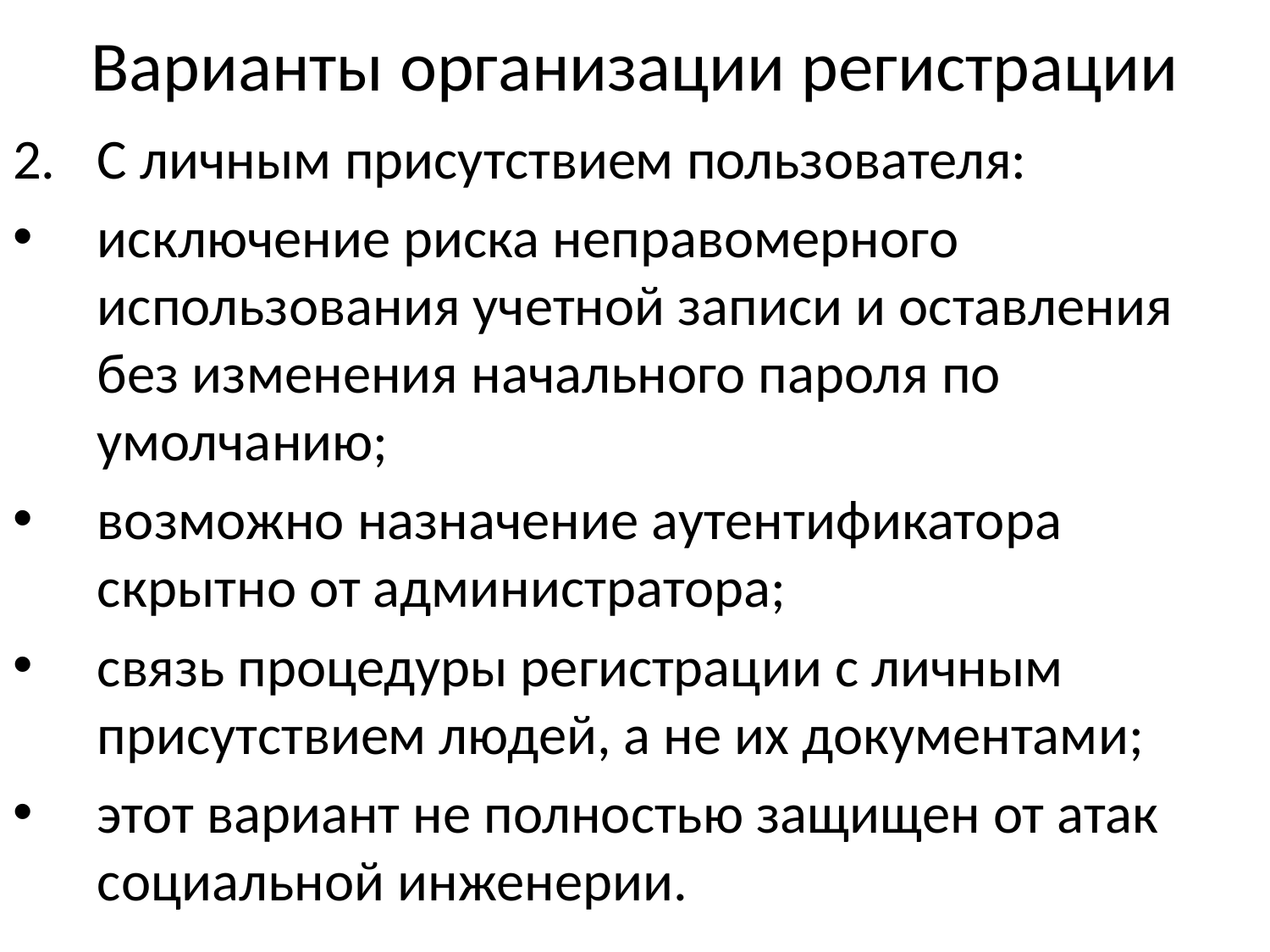

# Варианты организации регистрации
С личным присутствием пользователя:
исключение риска неправомерного использования учетной записи и оставления без изменения начального пароля по умолчанию;
возможно назначение аутентификатора скрытно от администратора;
связь процедуры регистрации с личным присутствием людей, а не их документами;
этот вариант не полностью защищен от атак социальной инженерии.